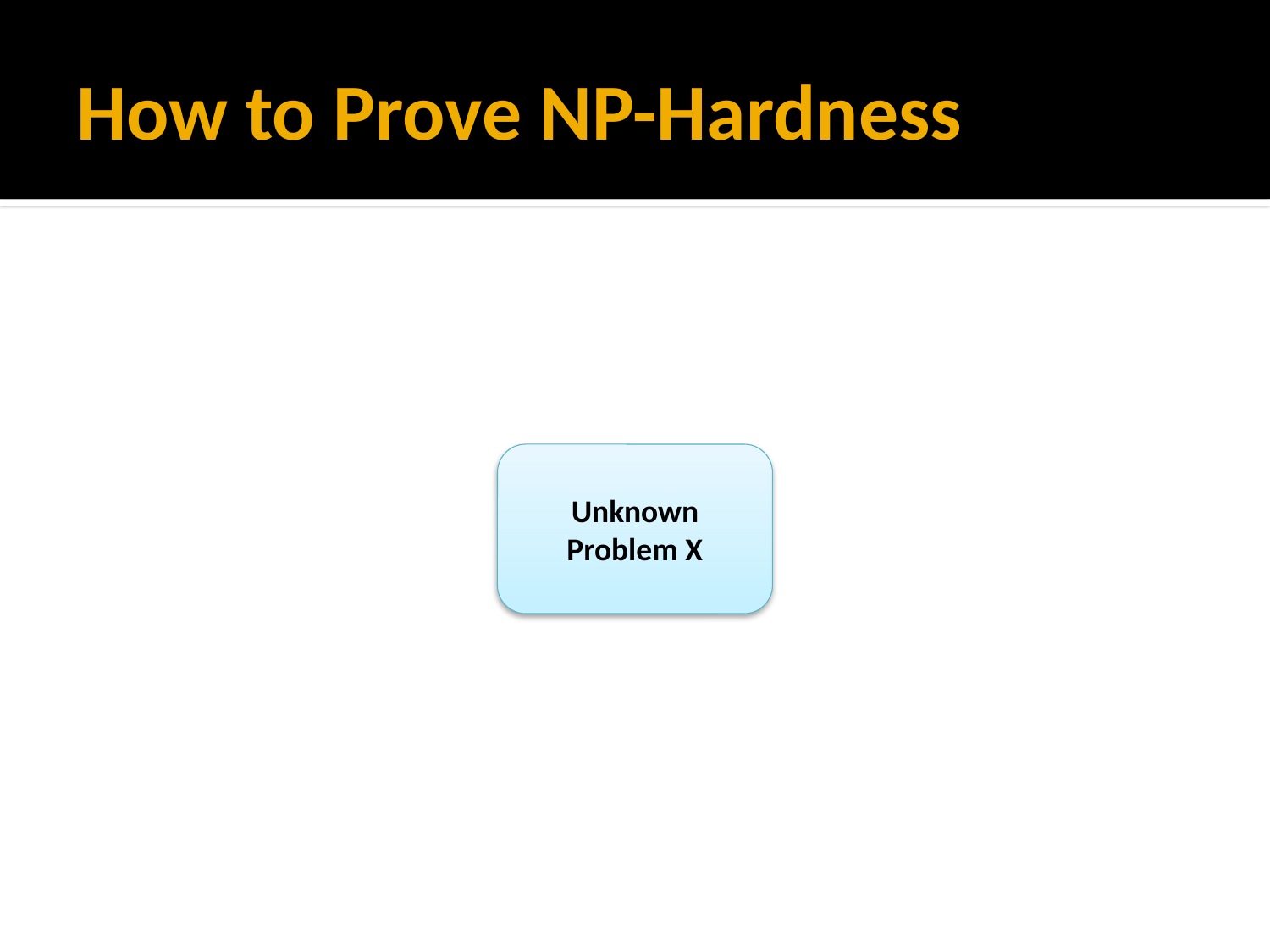

# How to Prove NP-Hardness
Unknown Problem X